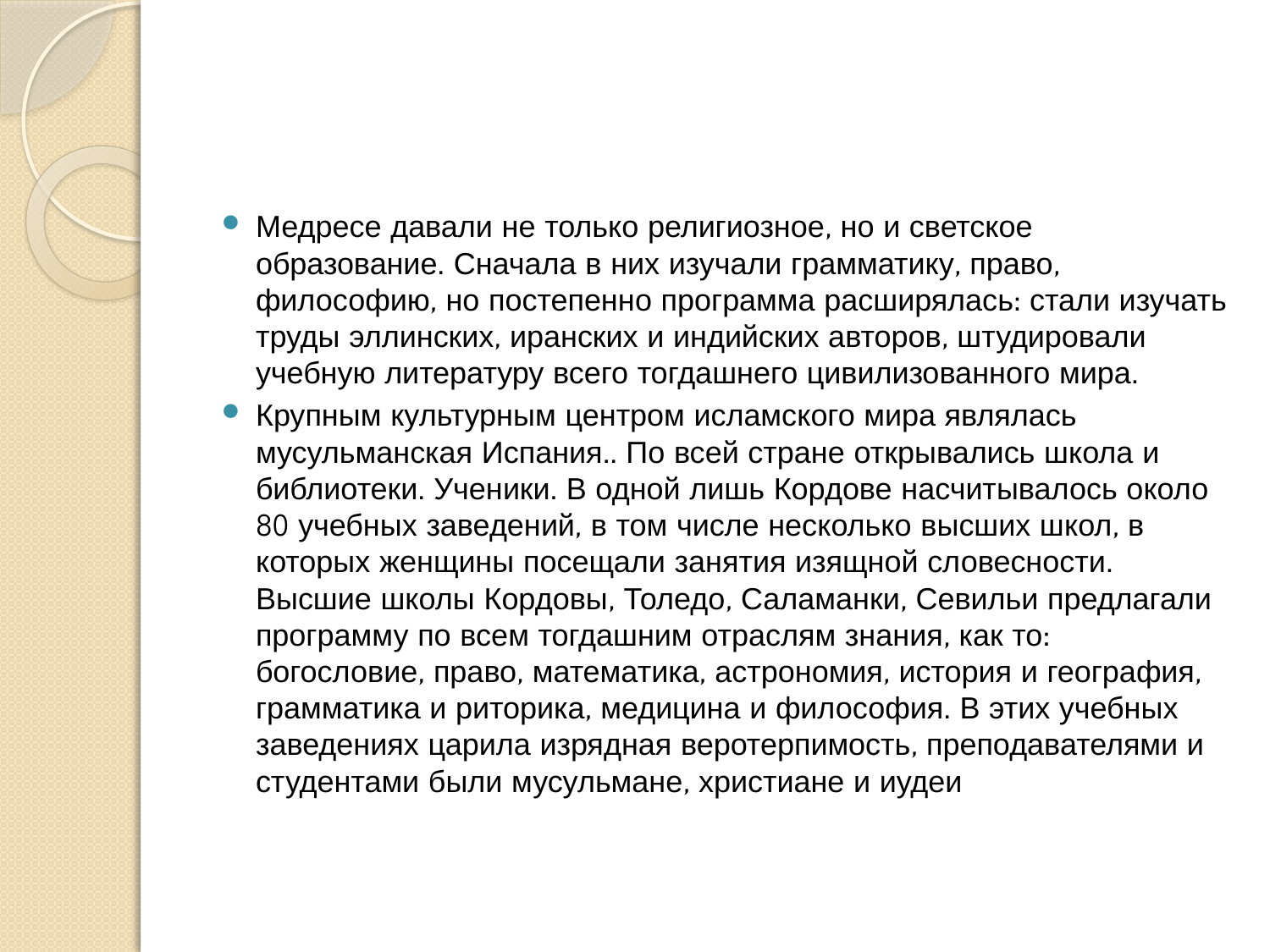

Медресе давали не только религиозное, но и светское образование. Сначала в них изучали грамматику, право, философию, но постепенно программа расширялась: стали изучать труды эллинских, иранских и индийских авторов, штудировали учебную литературу всего тогдашнего цивилизованного мира.
Крупным культурным центром исламского мира являлась мусульманская Испания.. По всей стране открывались школа и библиотеки. Ученики. В одной лишь Кордове насчитывалось около 80 учебных заведений, в том числе несколько высших школ, в которых женщины посещали занятия изящной словесности. Высшие школы Кордовы, Толедо, Саламанки, Севильи предлагали программу по всем тогдашним отраслям знания, как то: богословие, право, математика, астрономия, история и география, грамматика и риторика, медицина и философия. В этих учебных заведениях царила изрядная веротерпимость, преподавателями и студентами были мусульмане, христиане и иудеи